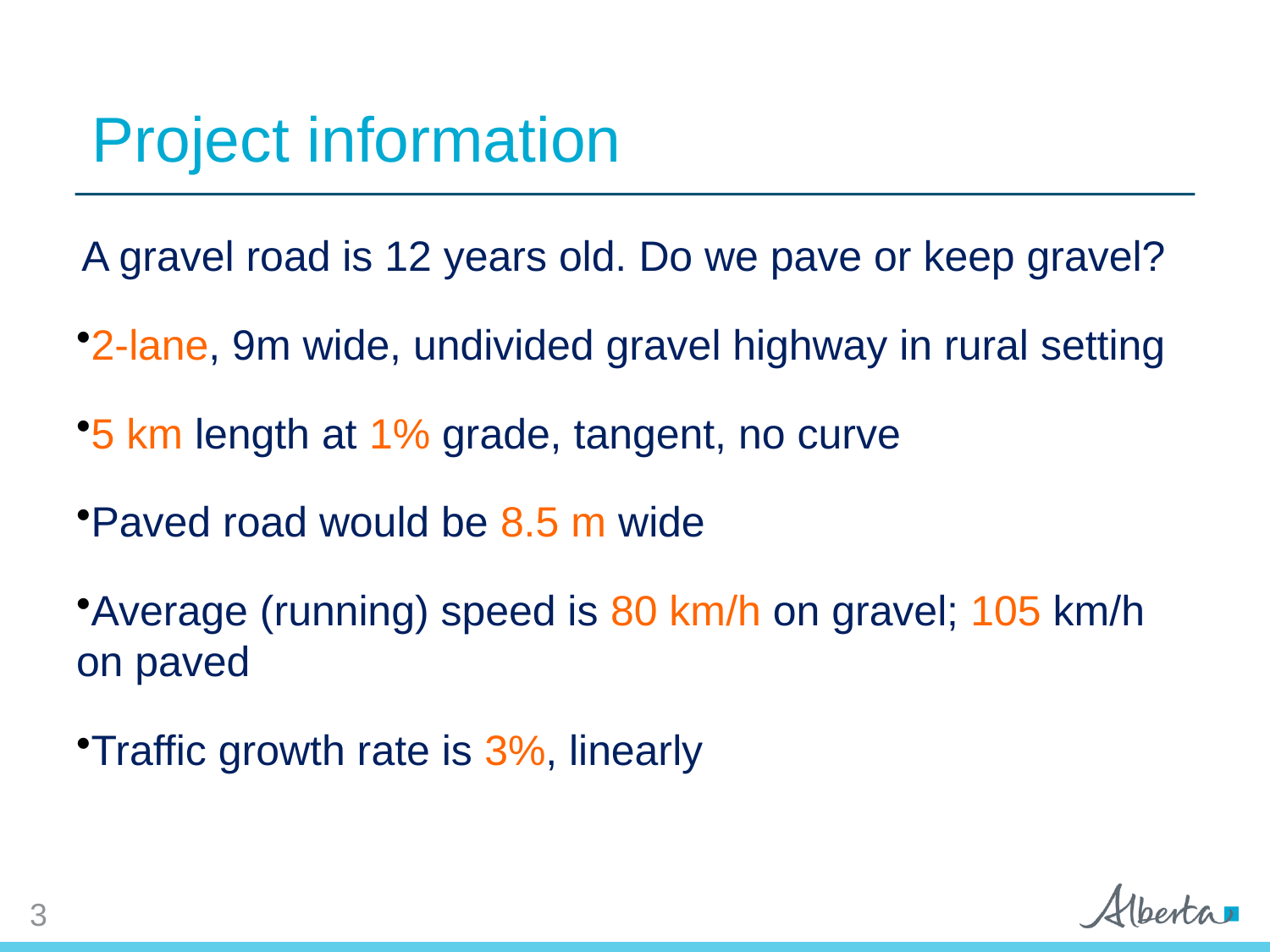

GENERAL INFORMATION
Project information
A gravel road is 12 years old. Do we pave or keep gravel?

2-lane, 9m wide, undivided gravel highway in rural setting

5 km length at 1% grade, tangent, no curve

Paved road would be 8.5 m wide

Average (running) speed is 80 km/h on gravel; 105 km/h on paved

Traffic growth rate is 3%, linearly

3